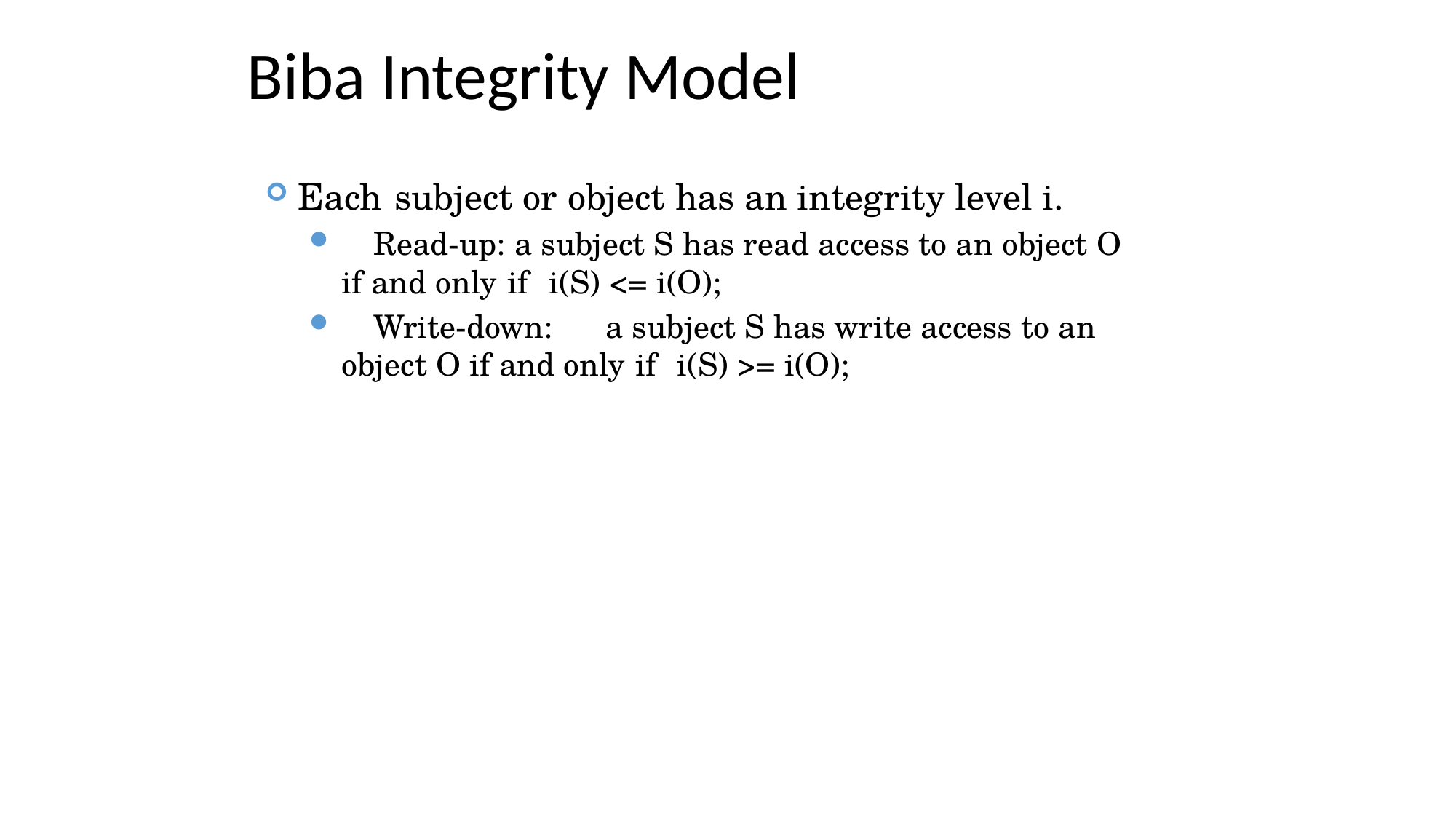

# Biba Integrity Model
Each subject or object has an integrity level i.
   Read-up: a subject S has read access to an object O if and only if  i(S) <= i(O);
   Write-down:     a subject S has write access to an object O if and only if  i(S) >= i(O);